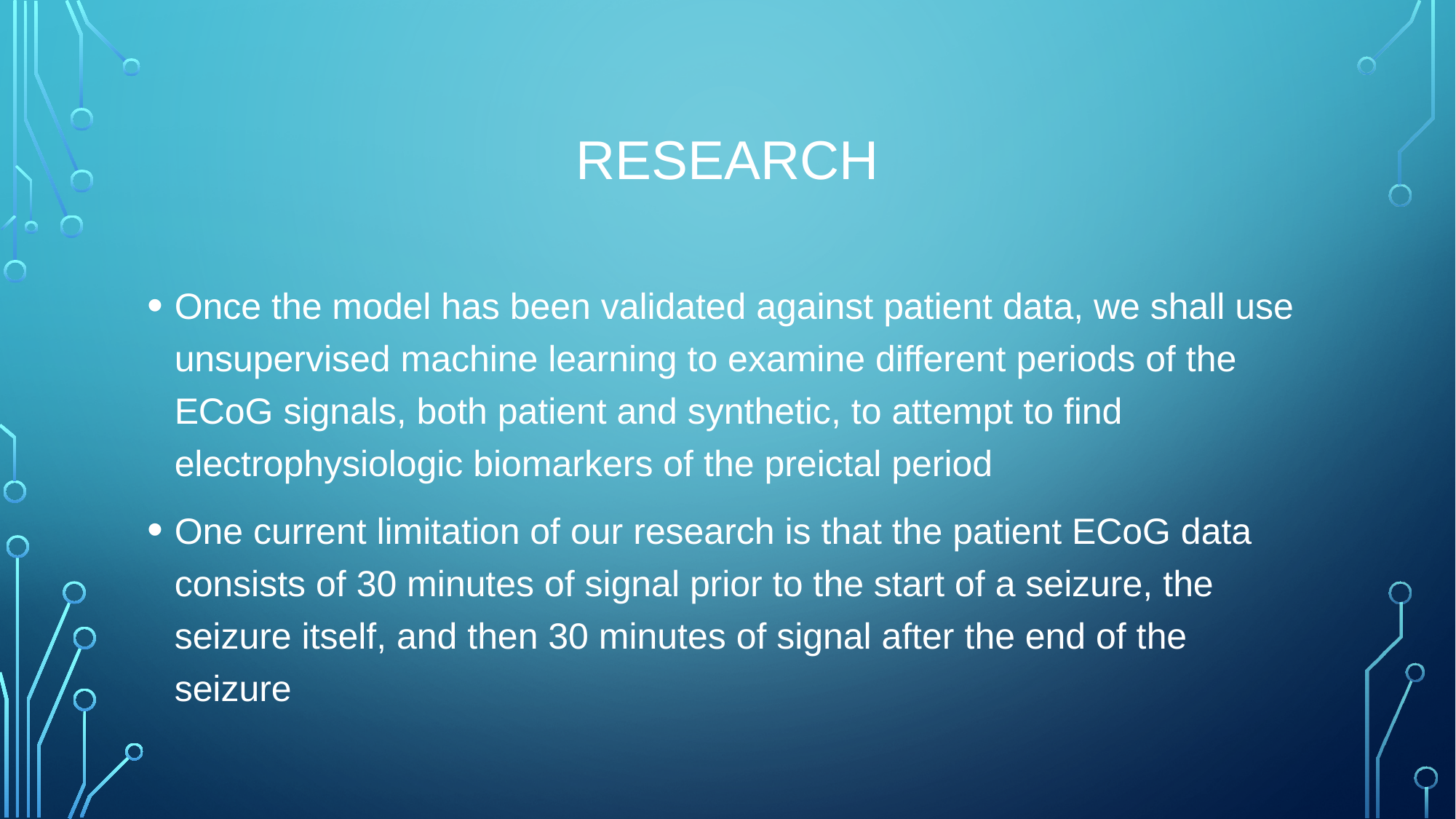

# RESEARCH
Once the model has been validated against patient data, we shall use unsupervised machine learning to examine different periods of the ECoG signals, both patient and synthetic, to attempt to find electrophysiologic biomarkers of the preictal period
One current limitation of our research is that the patient ECoG data consists of 30 minutes of signal prior to the start of a seizure, the seizure itself, and then 30 minutes of signal after the end of the seizure